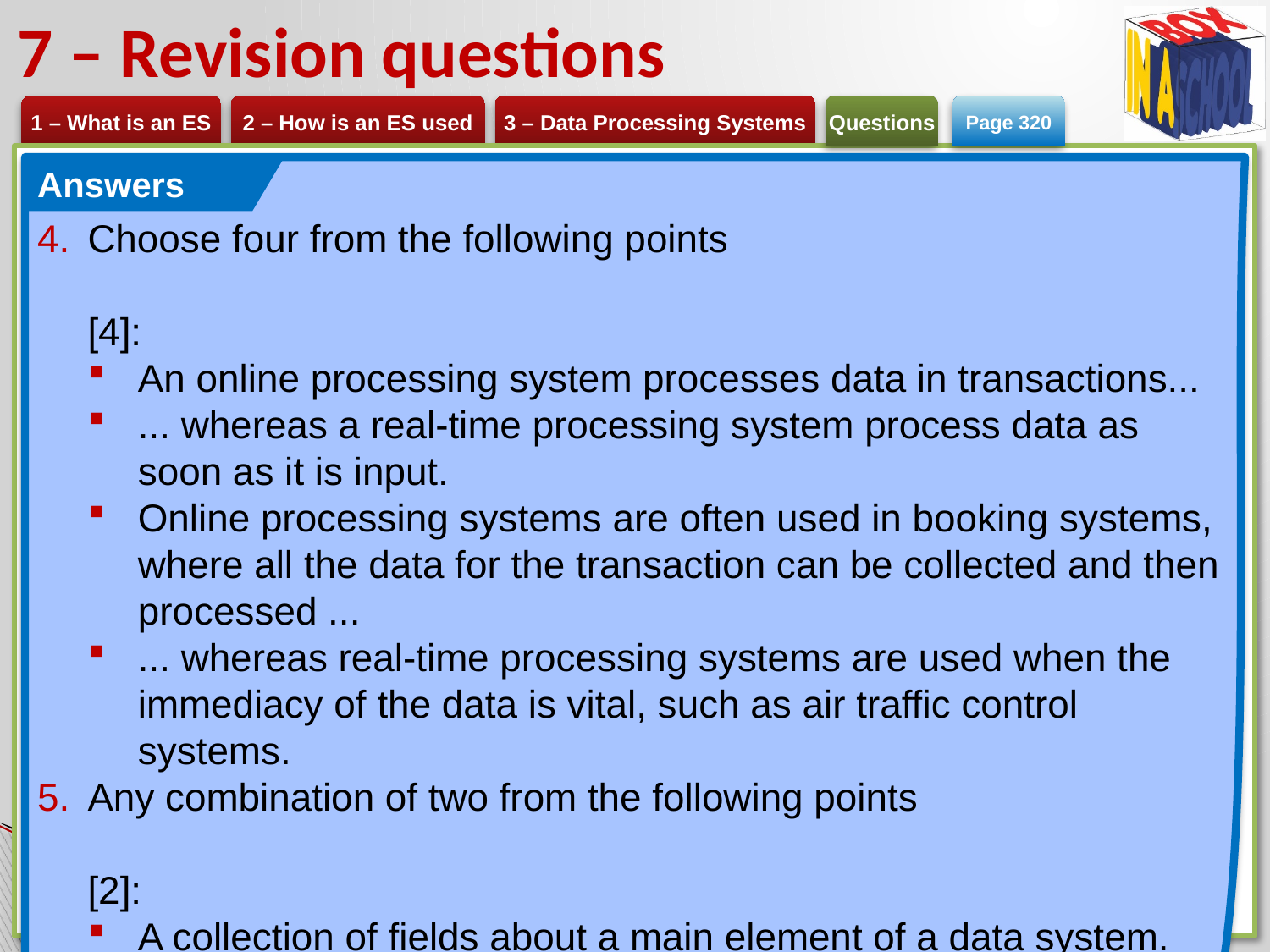

# 7 – Revision questions
Page 320
Answers

Choose four from the following points 	[4]:
An online processing system processes data in transactions...
... whereas a real-time processing system process data as soon as it is input.
Online processing systems are often used in booking systems, where all the data for the transaction can be collected and then processed ...
... whereas real-time processing systems are used when the immediacy of the data is vital, such as air traffic control systems.
Any combination of two from the following points 	[2]:
A collection of fields about a main element of a data system.
Stores all of the more permanent data about the customer/employee.
A transaction file is normally used to update a master file.